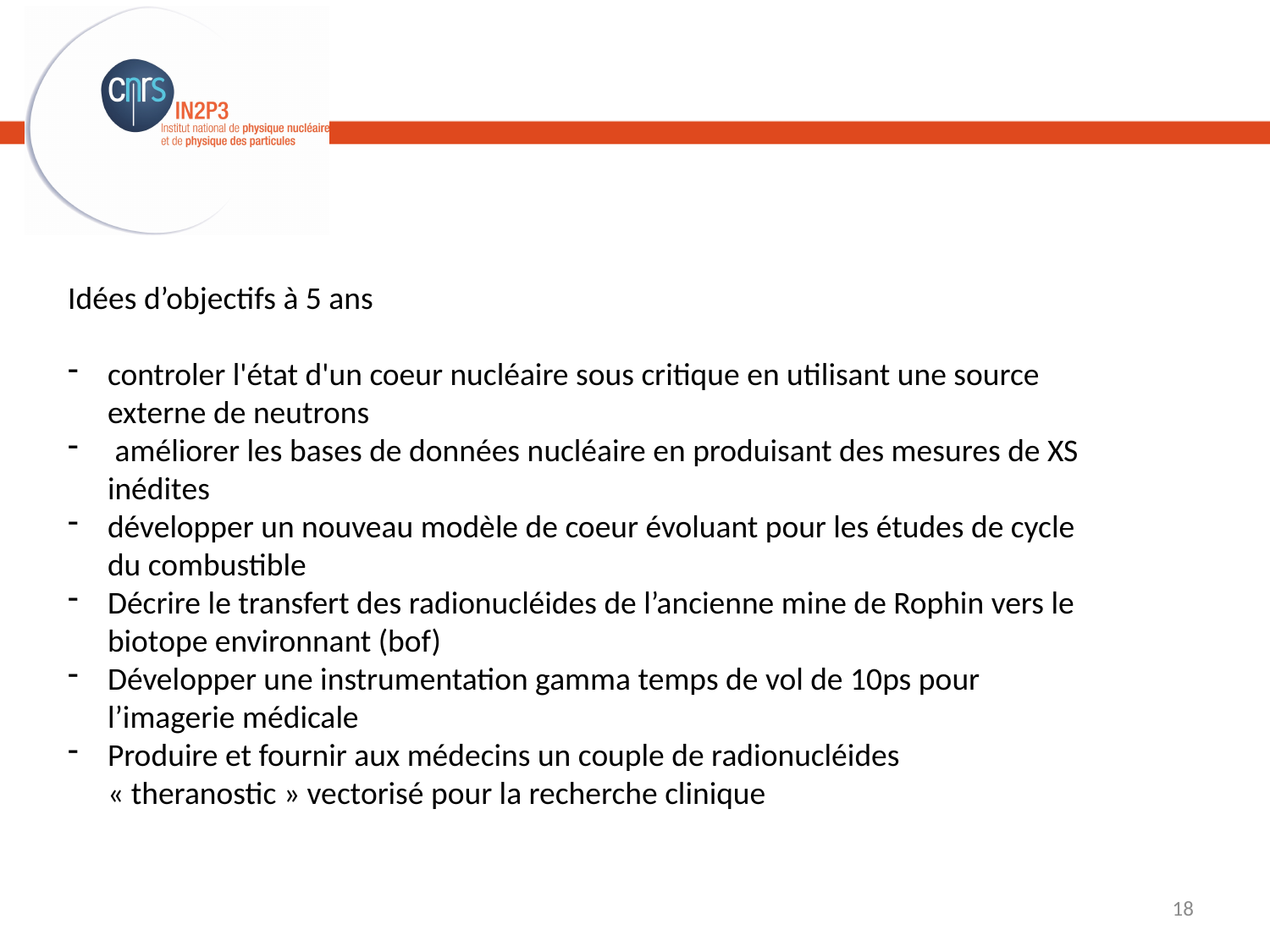

Idées d’objectifs à 5 ans

controler l'état d'un coeur nucléaire sous critique en utilisant une source externe de neutrons
 améliorer les bases de données nucléaire en produisant des mesures de XS inédites
développer un nouveau modèle de coeur évoluant pour les études de cycle du combustible
Décrire le transfert des radionucléides de l’ancienne mine de Rophin vers le biotope environnant (bof)
Développer une instrumentation gamma temps de vol de 10ps pour l’imagerie médicale
Produire et fournir aux médecins un couple de radionucléides « theranostic » vectorisé pour la recherche clinique
18